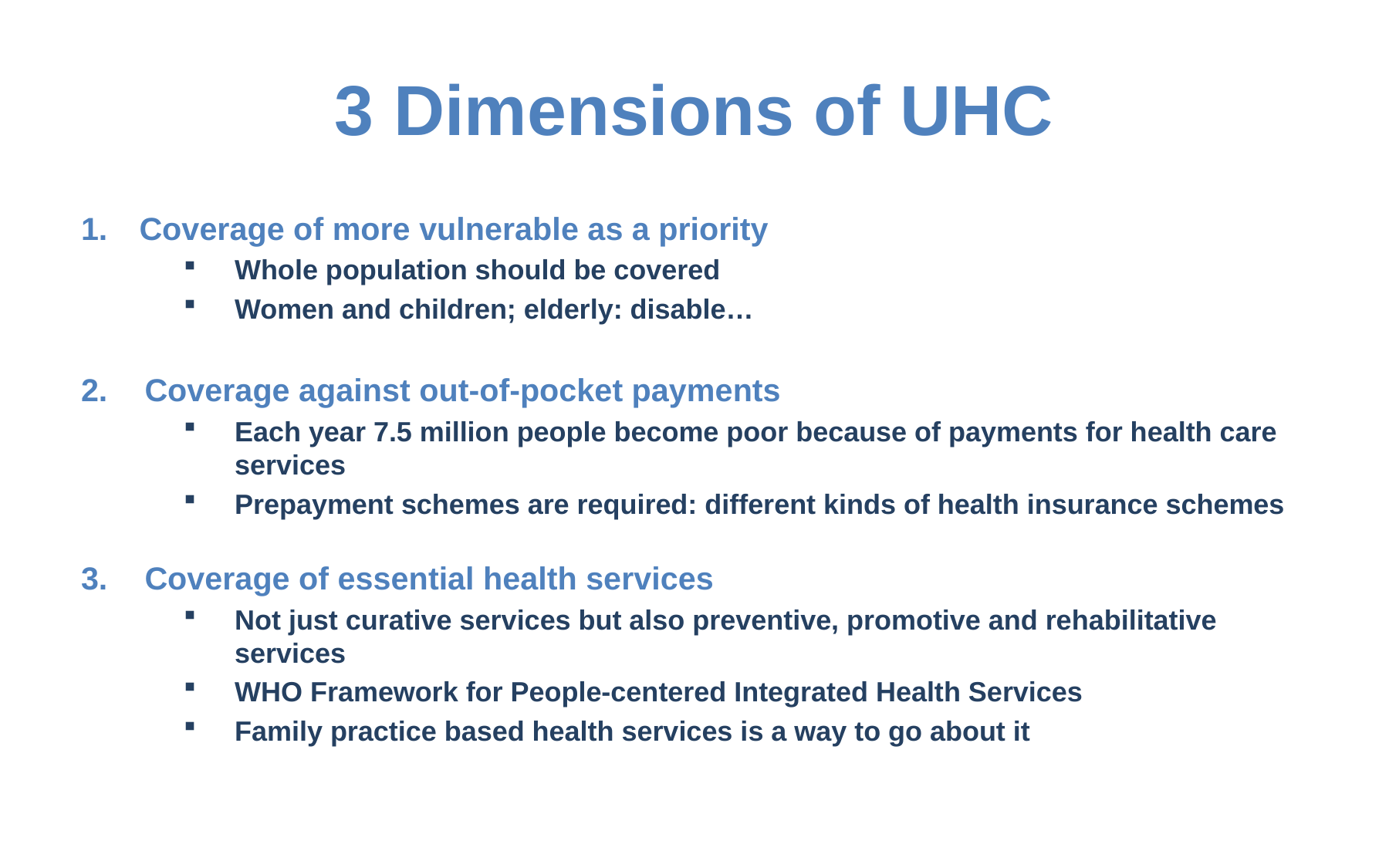

# 3 Dimensions of UHC
1.	Coverage of more vulnerable as a priority
Whole population should be covered
Women and children; elderly: disable…

2.	Coverage against out-of-pocket payments
Each year 7.5 million people become poor because of payments for health care services
Prepayment schemes are required: different kinds of health insurance schemes

3.	Coverage of essential health services
Not just curative services but also preventive, promotive and rehabilitative services
WHO Framework for People-centered Integrated Health Services
Family practice based health services is a way to go about it

Towards universal health coverage in countries of the Eastern Mediterranean: challenges, opportunities and roadmap
9